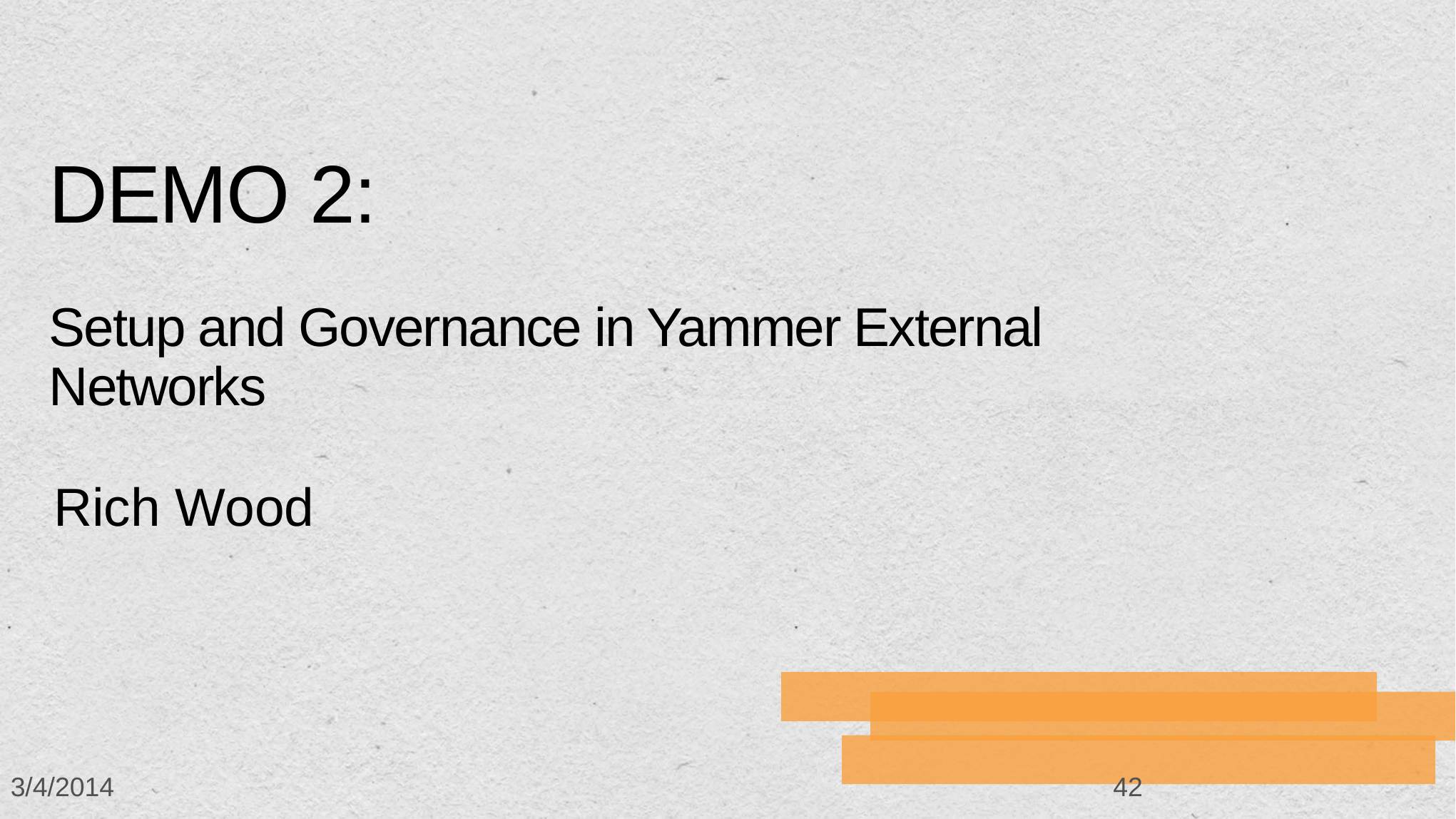

# DEMO 2: Setup and Governance in Yammer External Networks
Rich Wood
3/4/2014
42